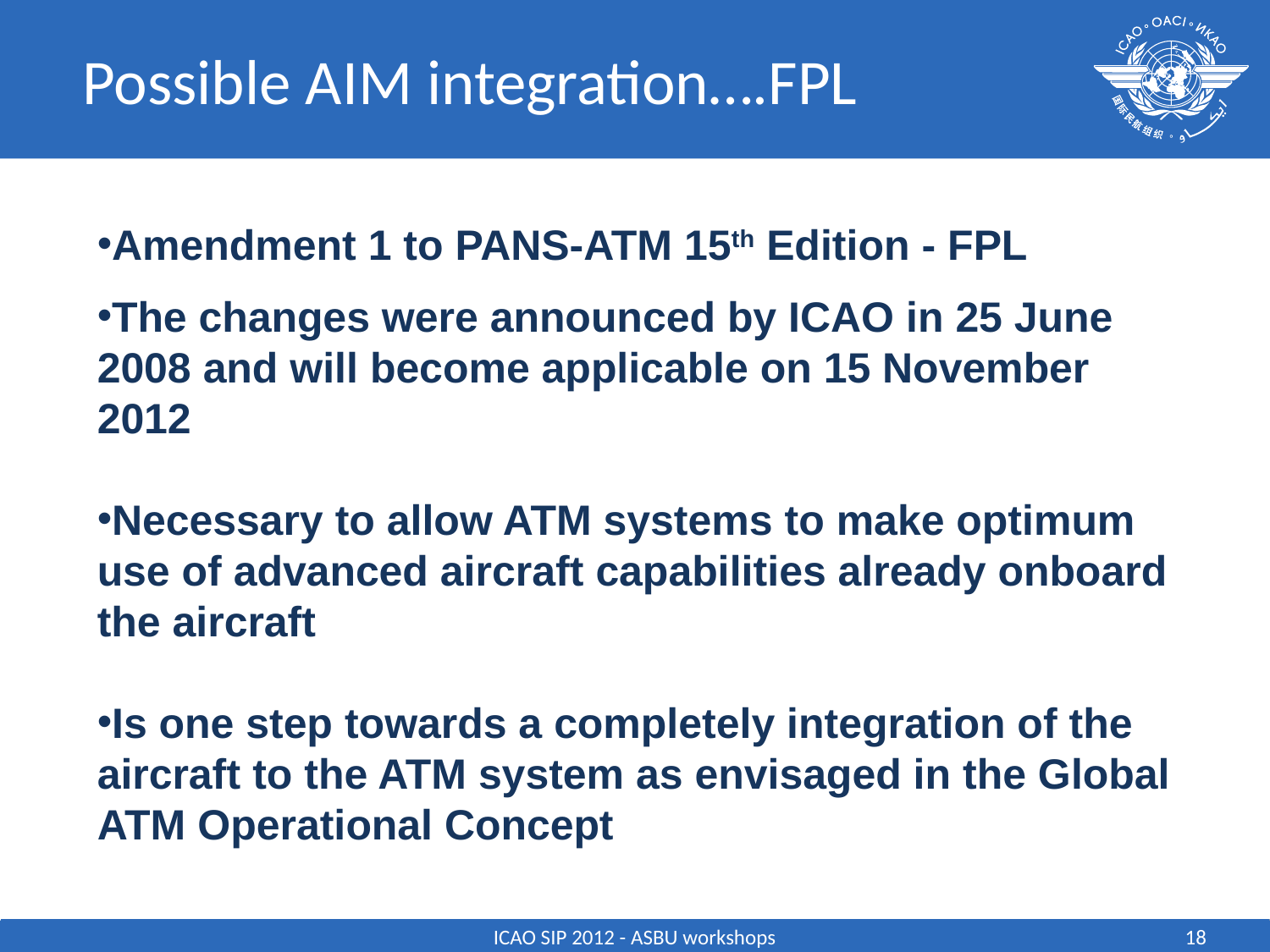

# Possible AIM integration….FPL
Amendment 1 to PANS-ATM 15th Edition - FPL
The changes were announced by ICAO in 25 June 2008 and will become applicable on 15 November 2012

Necessary to allow ATM systems to make optimum use of advanced aircraft capabilities already onboard the aircraft

Is one step towards a completely integration of the aircraft to the ATM system as envisaged in the Global ATM Operational Concept

ICAO SIP 2012 - ASBU workshops
18